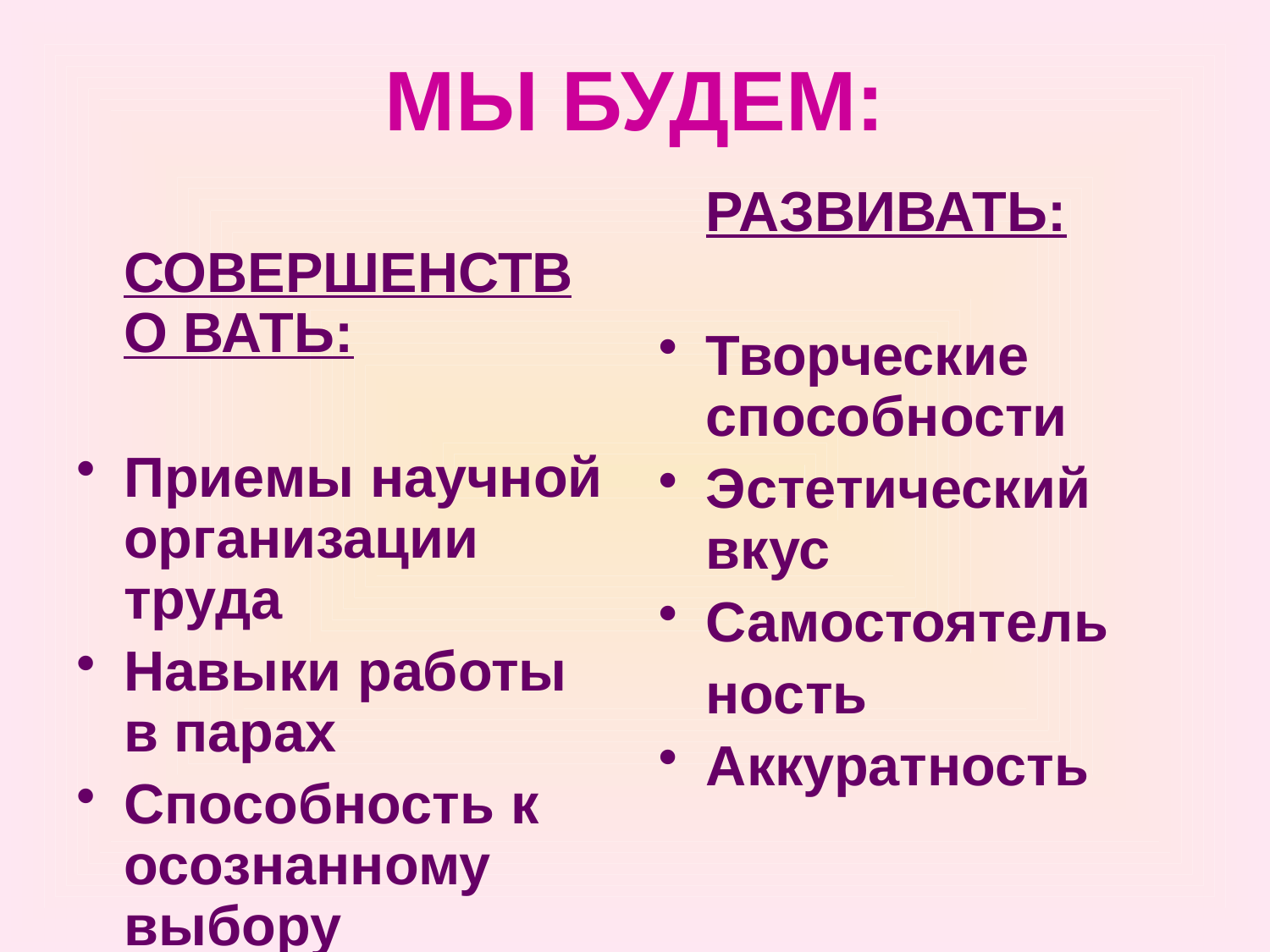

# МЫ БУДЕМ:
	СОВЕРШЕНСТВО ВАТЬ:

Приемы научной организации труда
Навыки работы в парах
Способность к осознанному выбору
Приемы само- и взаимоконтроля

	РАЗВИВАТЬ:

Творческие способности
Эстетический вкус
Самостоятель
	ность
Аккуратность